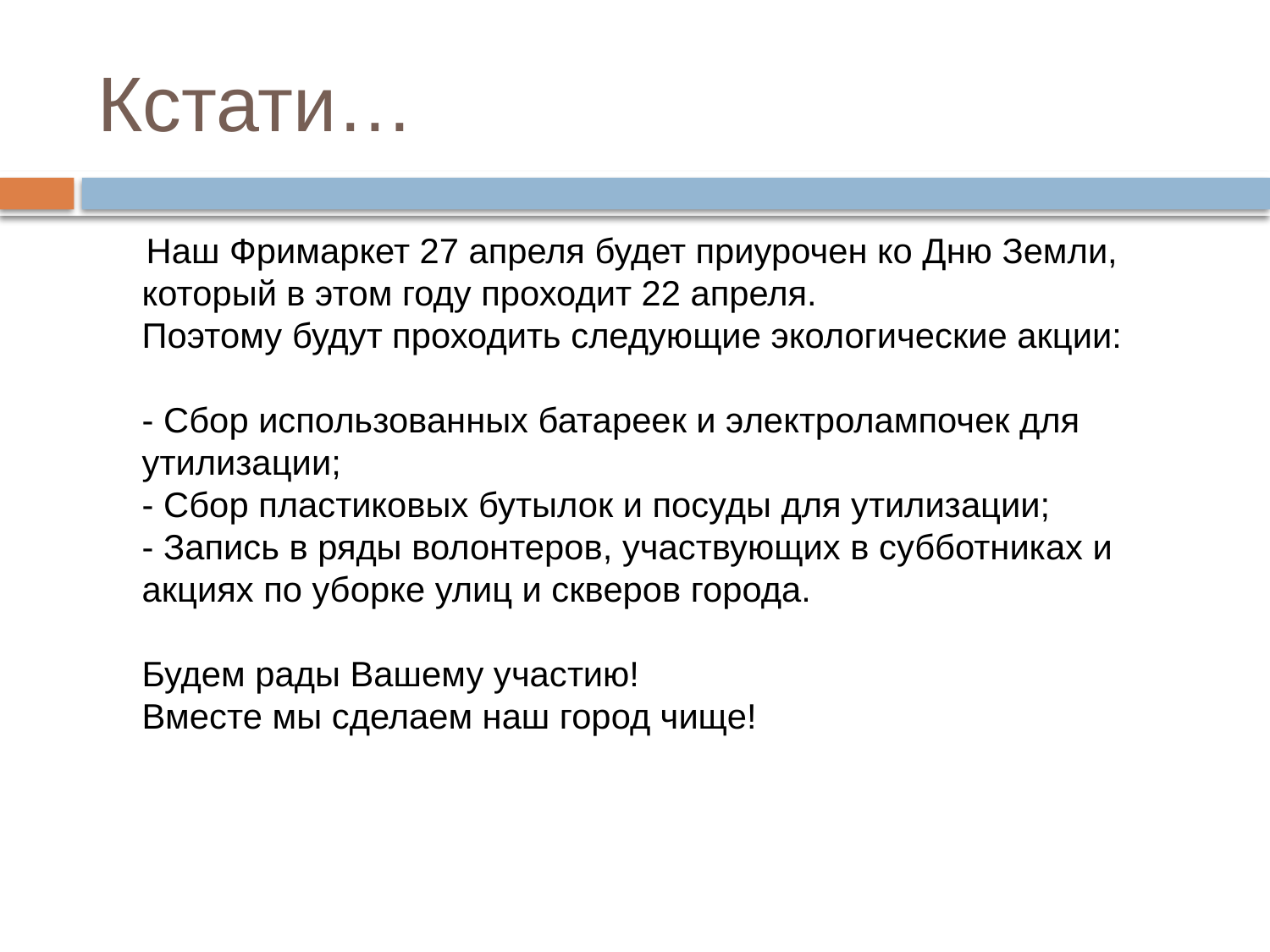

# Кстати…
     Наш Фримаркет 27 апреля будет приурочен ко Дню Земли, который в этом году проходит 22 апреля. 
Поэтому будут проходить следующие экологические акции: 
- Сбор использованных батареек и электролампочек для утилизации;
- Сбор пластиковых бутылок и посуды для утилизации;
- Запись в ряды волонтеров, участвующих в субботниках и акциях по уборке улиц и скверов города. 
Будем рады Вашему участию! 
Вместе мы сделаем наш город чище!